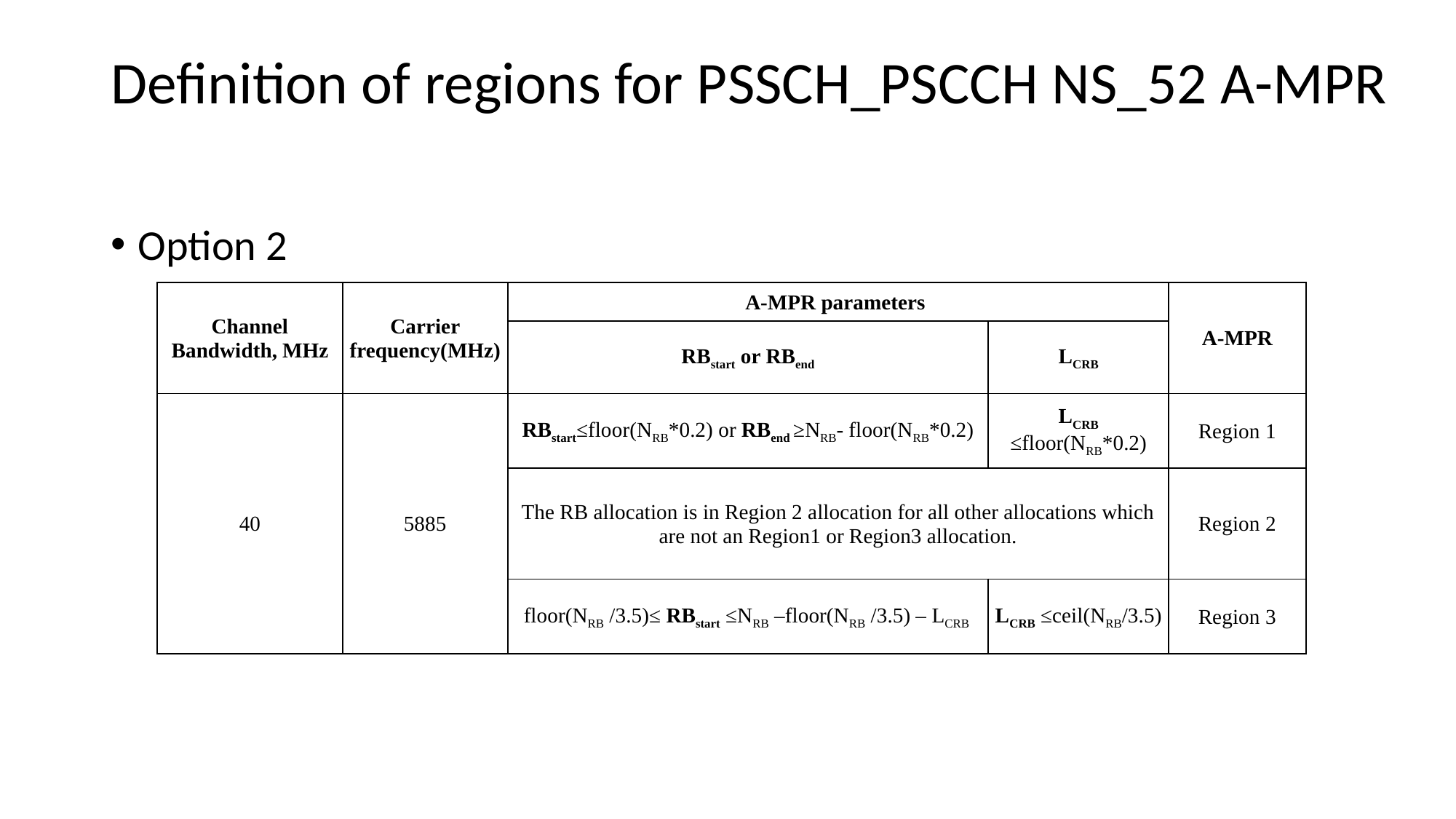

# Definition of regions for PSSCH_PSCCH NS_52 A-MPR
Option 2
| Channel Bandwidth, MHz | Carrier frequency(MHz) | A-MPR parameters |  | A-MPR |
| --- | --- | --- | --- | --- |
|  |  | RBstart or RBend | LCRB |  |
| 40 | 5885 | RBstart≤floor(NRB\*0.2) or RBend ≥NRB- floor(NRB\*0.2) | LCRB ≤floor(NRB\*0.2) | Region 1 |
|  |  | The RB allocation is in Region 2 allocation for all other allocations which are not an Region1 or Region3 allocation. |  | Region 2 |
|  |  | floor(NRB /3.5)≤ RBstart ≤NRB –floor(NRB /3.5) – LCRB | LCRB ≤ceil(NRB/3.5) | Region 3 |